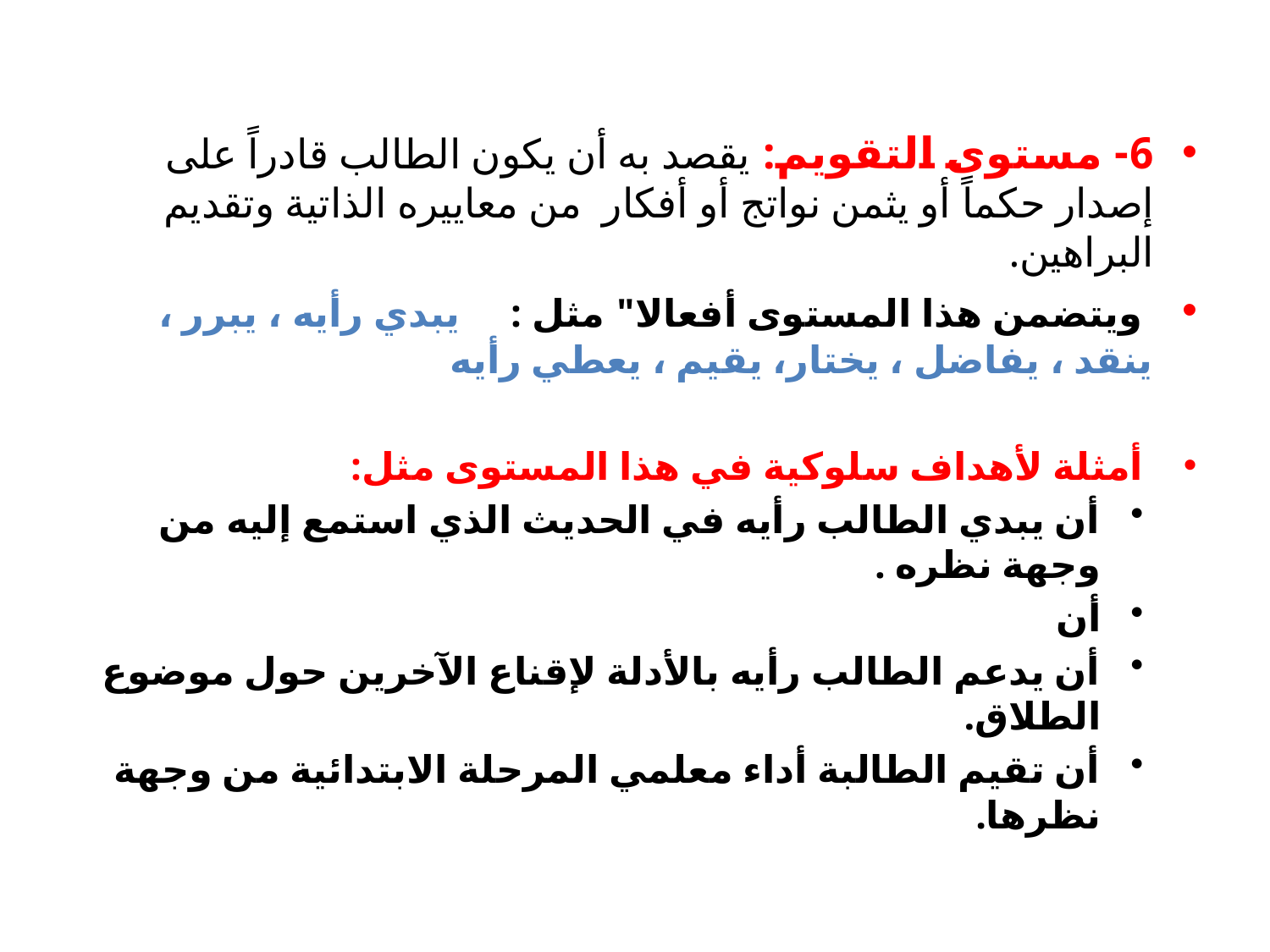

6- مستوى التقويم: يقصد به أن يكون الطالب قادراً على إصدار حكماً أو يثمن نواتج أو أفكار  من معاييره الذاتية وتقديم البراهين.
 ويتضمن هذا المستوى أفعالا" مثل :     يبدي رأيه ، يبرر ، ينقد ، يفاضل ، يختار، يقيم ، يعطي رأيه

 أمثلة لأهداف سلوكية في هذا المستوى مثل:
أن يبدي الطالب رأيه في الحديث الذي استمع إليه من وجهة نظره .
أن
أن يدعم الطالب رأيه بالأدلة لإقناع الآخرين حول موضوع الطلاق.
أن تقيم الطالبة أداء معلمي المرحلة الابتدائية من وجهة نظرها.